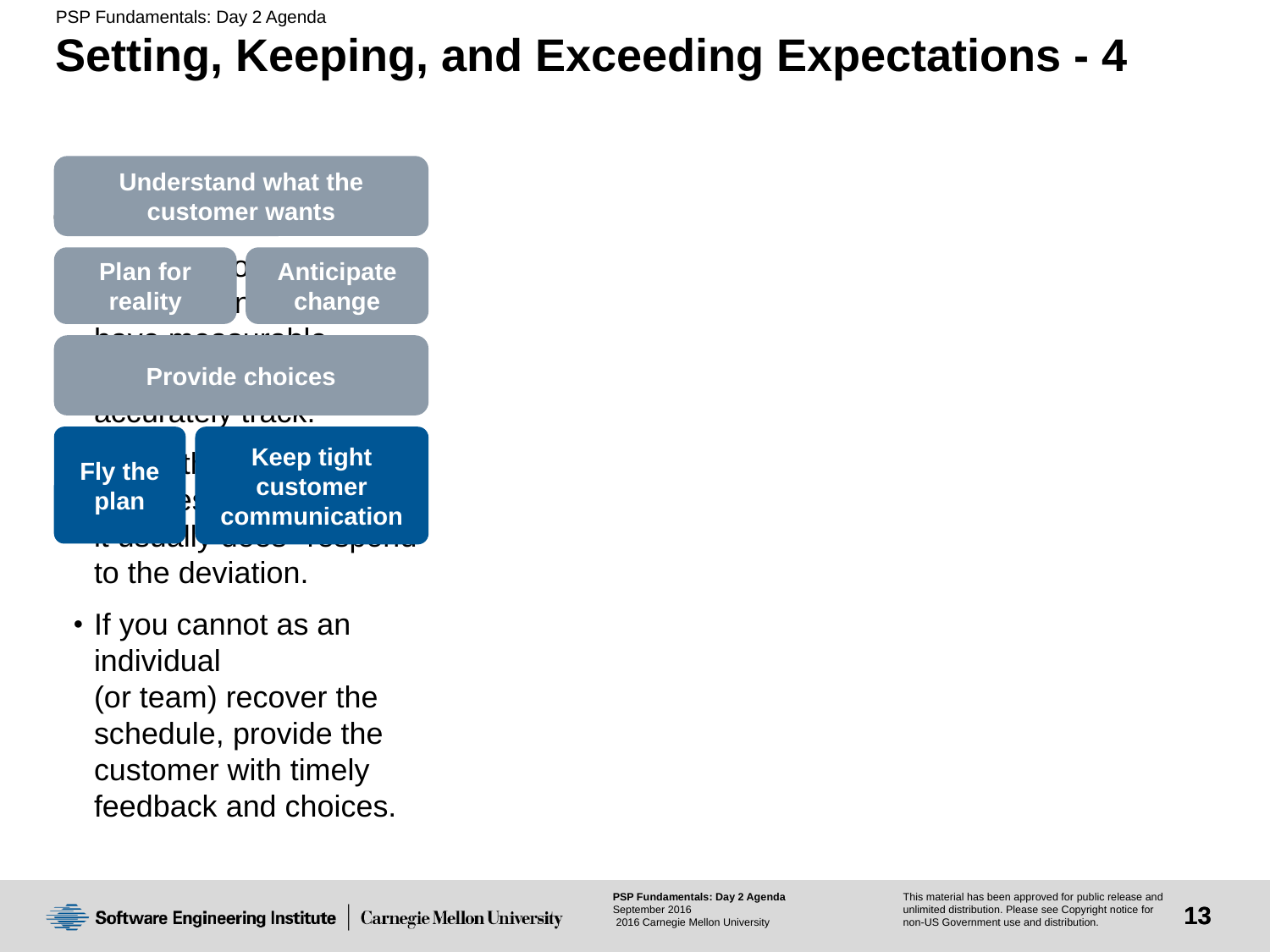

# Setting, Keeping, and Exceeding Expectations - 4
Understand what the
customer wants
Do the work and manage commitments.
To deliver on your commitments you must have measurable
plans that you can accurately track.
When the plan deviates--and
it usually does--respond
to the deviation.
If you cannot as an individual
(or team) recover the schedule, provide the customer with timely feedback and choices.
Plan for reality
Anticipate change
Provide choices
Fly the plan
Keep tight customer
communication